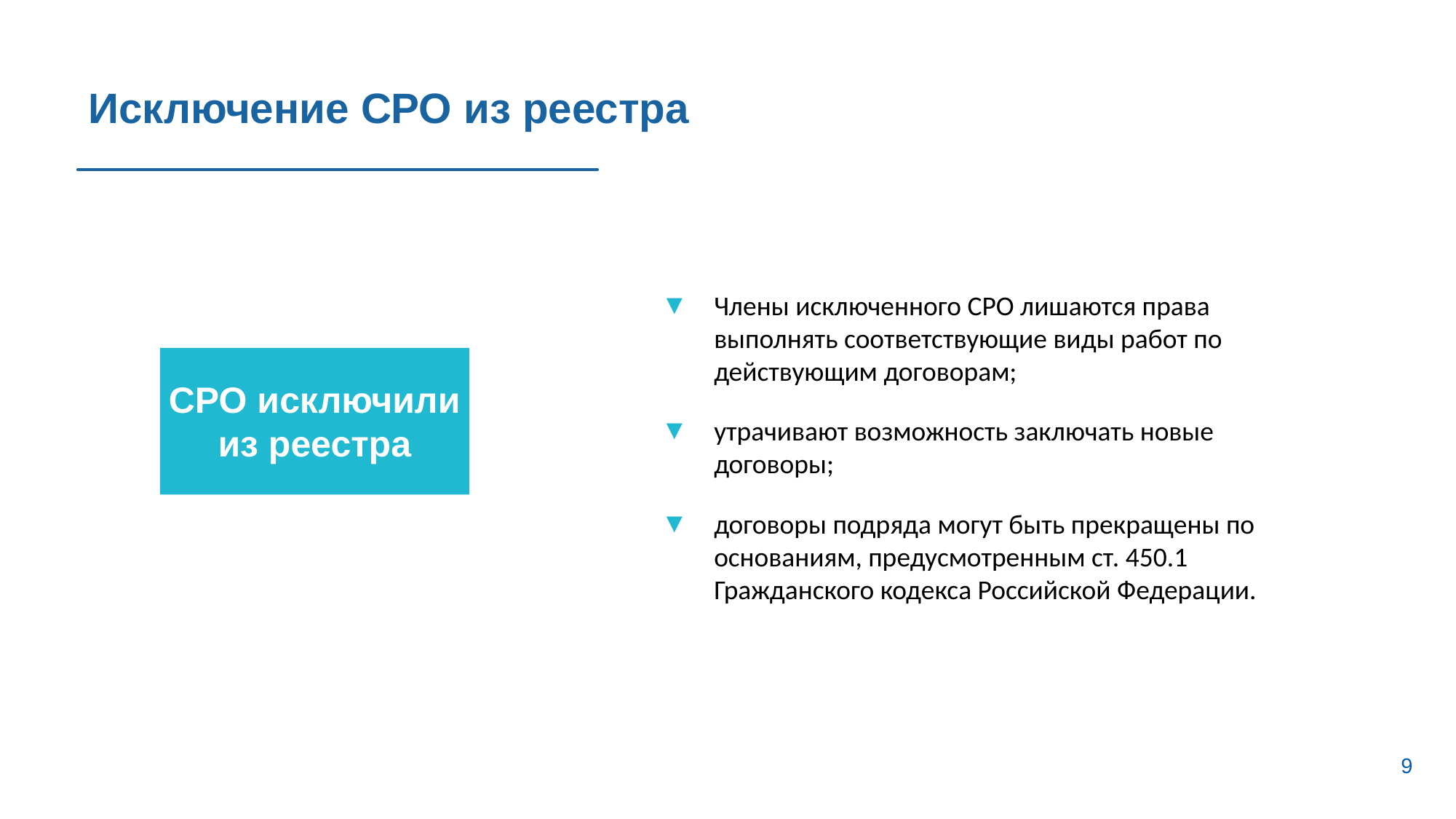

Исключение СРО из реестра
Члены исключенного СРО лишаются права выполнять соответствующие виды работ по действующим договорам;
утрачивают возможность заключать новые договоры;
договоры подряда могут быть прекращены по основаниям, предусмотренным ст. 450.1 Гражданского кодекса Российской Федерации.

CРО исключили из реестра
9